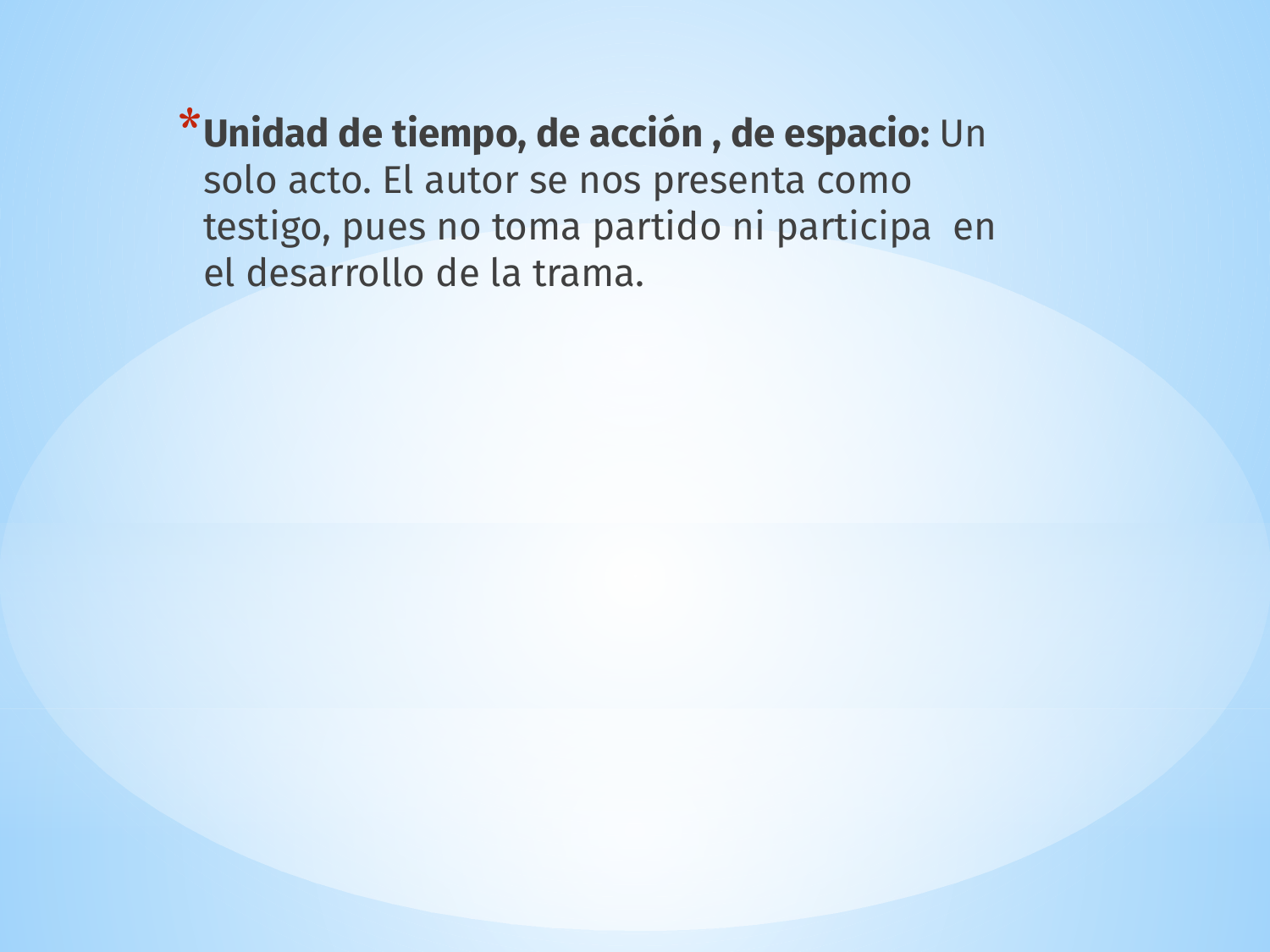

Unidad de tiempo, de acción , de espacio: Un solo acto. El autor se nos presenta como testigo, pues no toma partido ni participa  en el desarrollo de la trama.

#